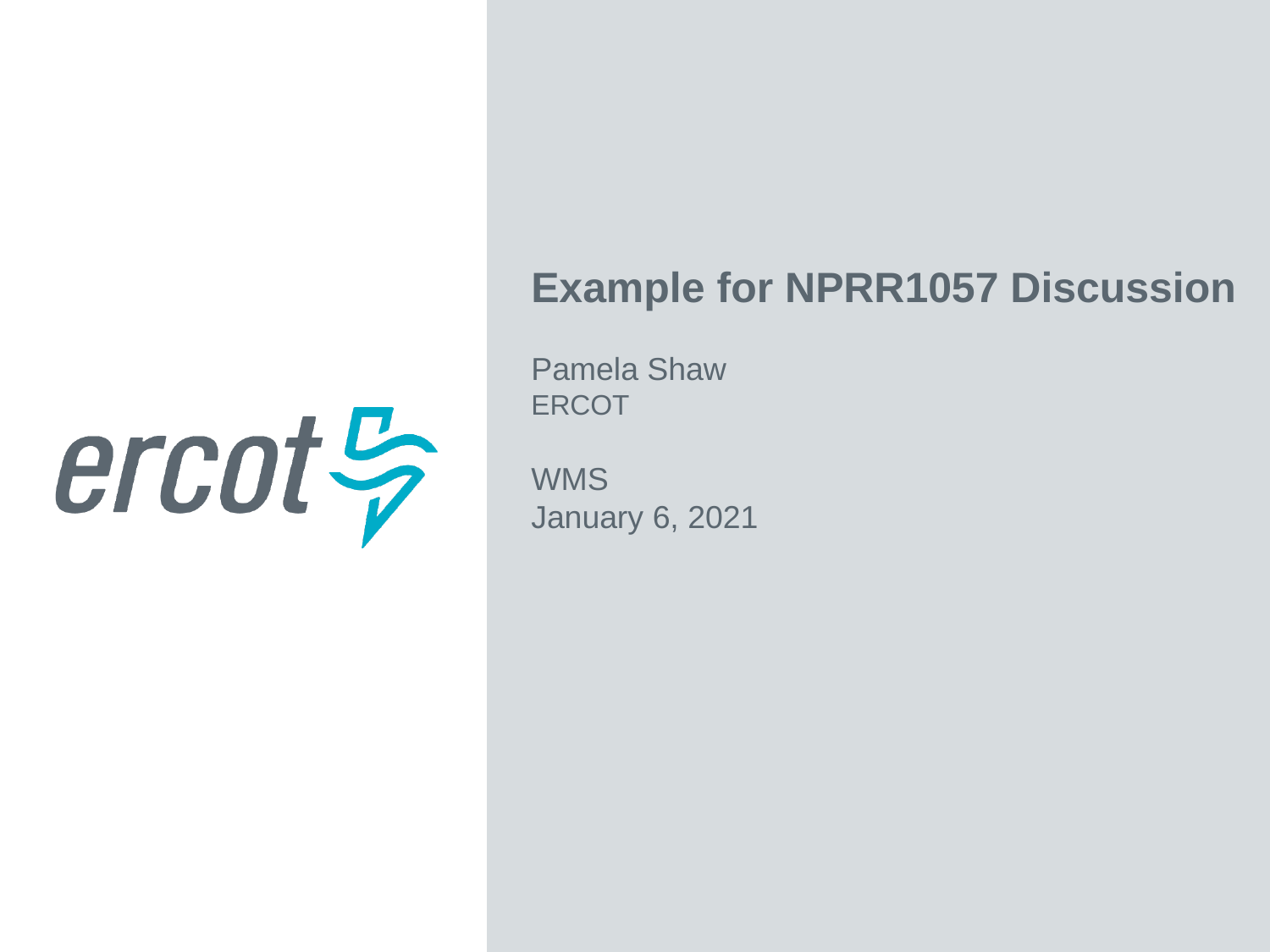

Example for NPRR1057 Discussion

Pamela Shaw
ERCOT

WMS
January 6, 2021